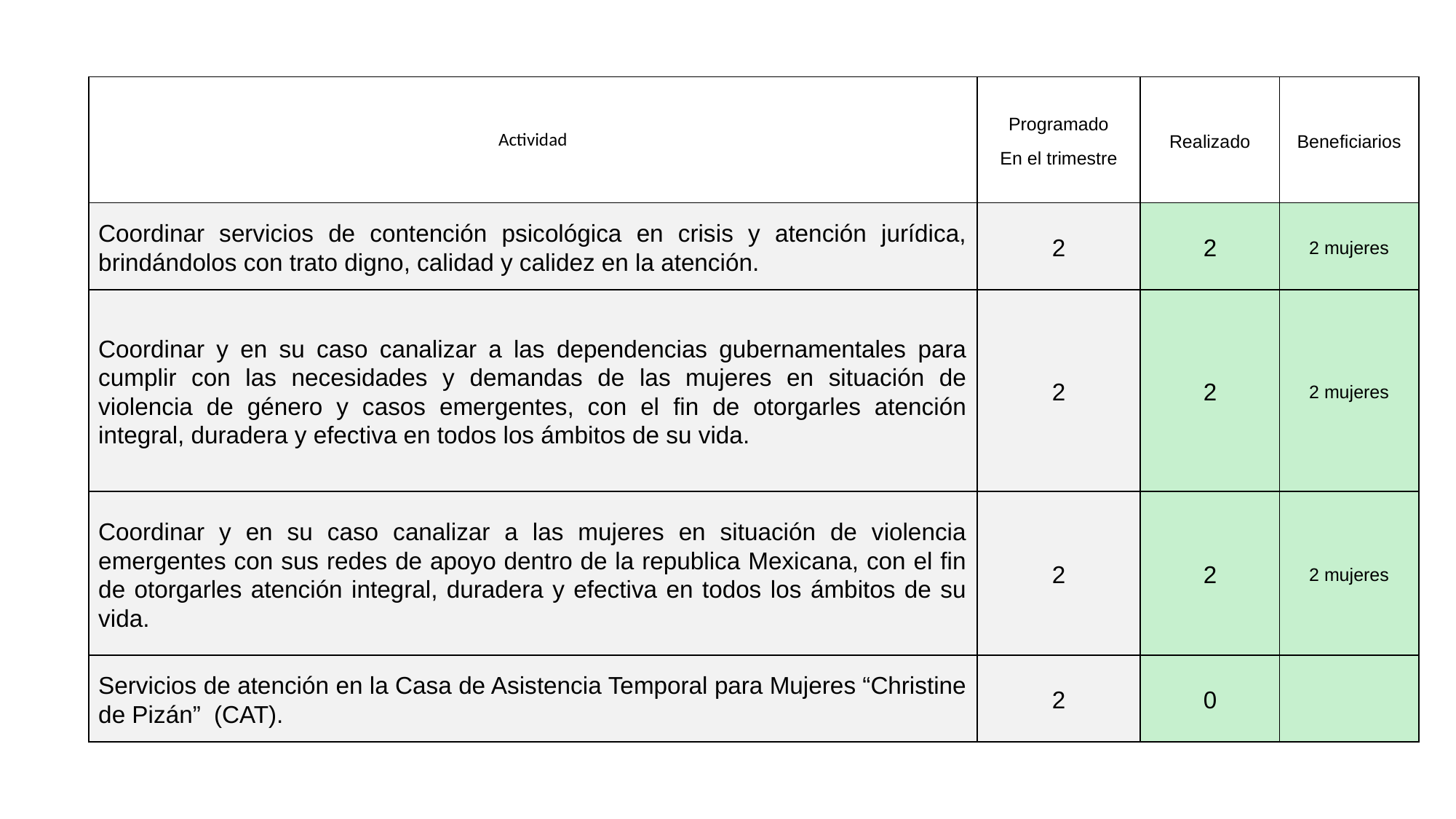

| Actividad | Programado En el trimestre | Realizado | Beneficiarios |
| --- | --- | --- | --- |
| Coordinar servicios de contención psicológica en crisis y atención jurídica, brindándolos con trato digno, calidad y calidez en la atención. | 2 | 2 | 2 mujeres |
| Coordinar y en su caso canalizar a las dependencias gubernamentales para cumplir con las necesidades y demandas de las mujeres en situación de violencia de género y casos emergentes, con el fin de otorgarles atención integral, duradera y efectiva en todos los ámbitos de su vida. | 2 | 2 | 2 mujeres |
| Coordinar y en su caso canalizar a las mujeres en situación de violencia emergentes con sus redes de apoyo dentro de la republica Mexicana, con el fin de otorgarles atención integral, duradera y efectiva en todos los ámbitos de su vida. | 2 | 2 | 2 mujeres |
| Servicios de atención en la Casa de Asistencia Temporal para Mujeres “Christine de Pizán” (CAT). | 2 | 0 |  |